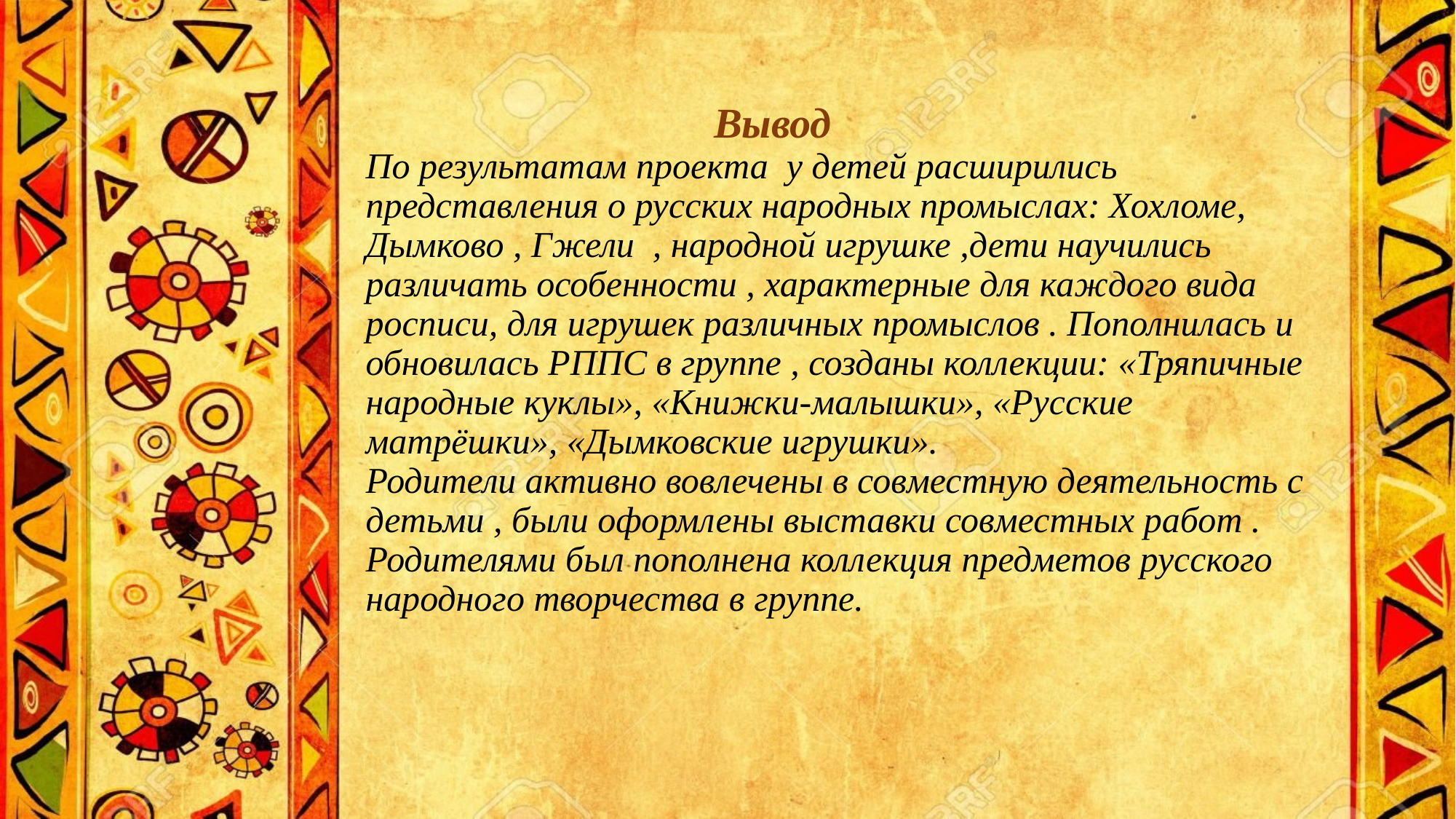

# Вывод По результатам проекта  у детей расширились представления о русских народных промыслах: Хохломе, Дымково , Гжели  , народной игрушке ,дети научились различать особенности , характерные для каждого вида росписи, для игрушек различных промыслов . Пополнилась и обновилась РППС в группе , созданы коллекции: «Тряпичные народные куклы», «Книжки-малышки», «Русские матрёшки», «Дымковские игрушки». Родители активно вовлечены в совместную деятельность с детьми , были оформлены выставки совместных работ . Родителями был пополнена коллекция предметов русского народного творчества в группе.